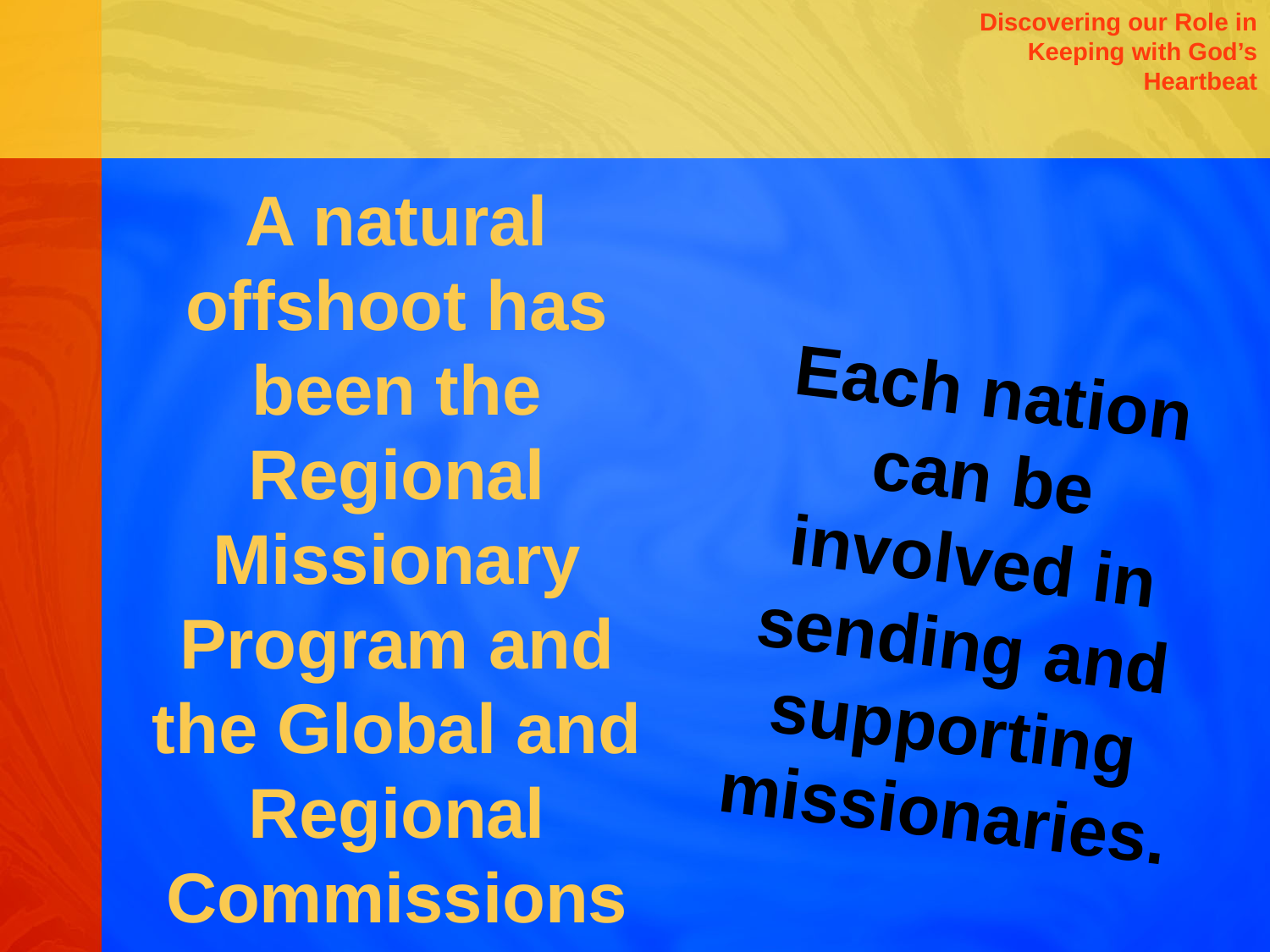

Discovering our Role in Keeping with God’s Heartbeat
A natural offshoot has been the Regional Missionary Program and the Global and Regional Commissions for Missions.
Each nation can be involved in sending and supporting missionaries.